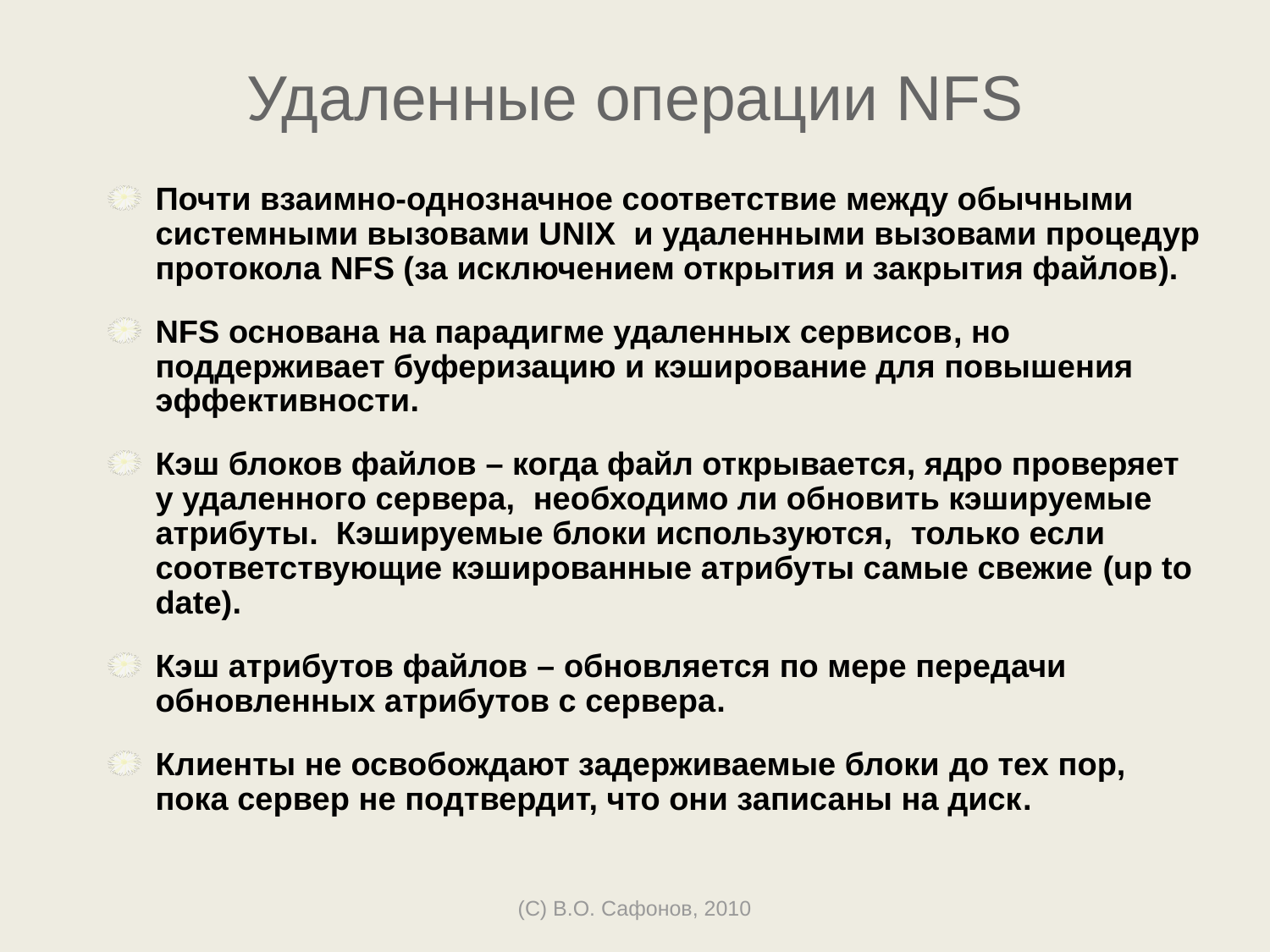

# Удаленные операции NFS
Почти взаимно-однозначное соответствие между обычными системными вызовами UNIX  и удаленными вызовами процедур протокола NFS (за исключением открытия и закрытия файлов).
NFS основана на парадигме удаленных сервисов, но поддерживает буферизацию и кэширование для повышения эффективности.
Кэш блоков файлов – когда файл открывается, ядро проверяет у удаленного сервера,  необходимо ли обновить кэшируемые атрибуты.  Кэшируемые блоки используются,  только если соответствующие кэшированные атрибуты самые свежие (up to date).
Кэш атрибутов файлов – обновляется по мере передачи обновленных атрибутов с сервера.
Клиенты не освобождают задерживаемые блоки до тех пор, пока сервер не подтвердит, что они записаны на диск.
(C) В.О. Сафонов, 2010